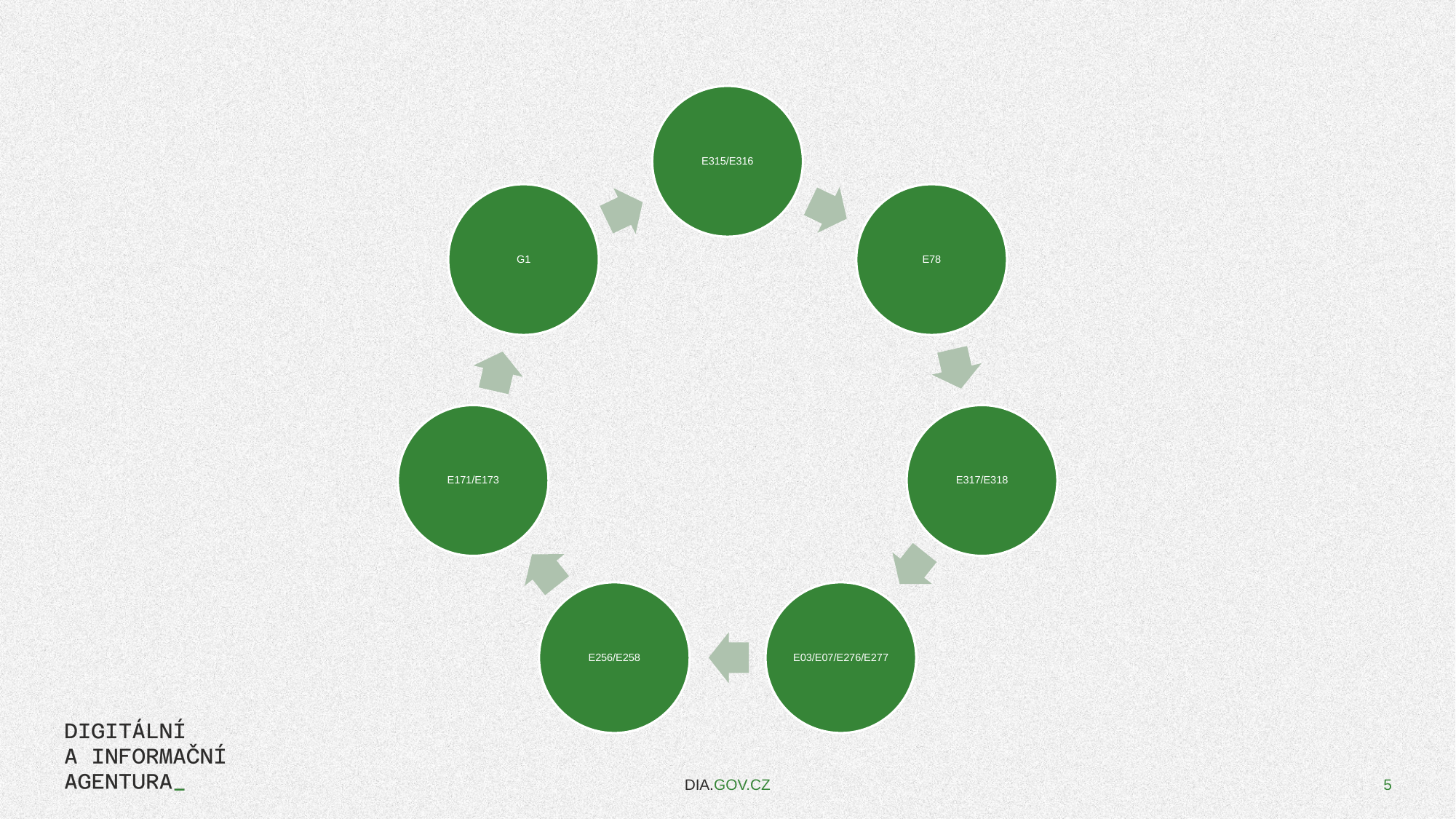

E315/E316

G1

E78

E171/E173

E317/E318

E256/E258

E03/E07/E276/E277

DIA.GOV.CZ
5